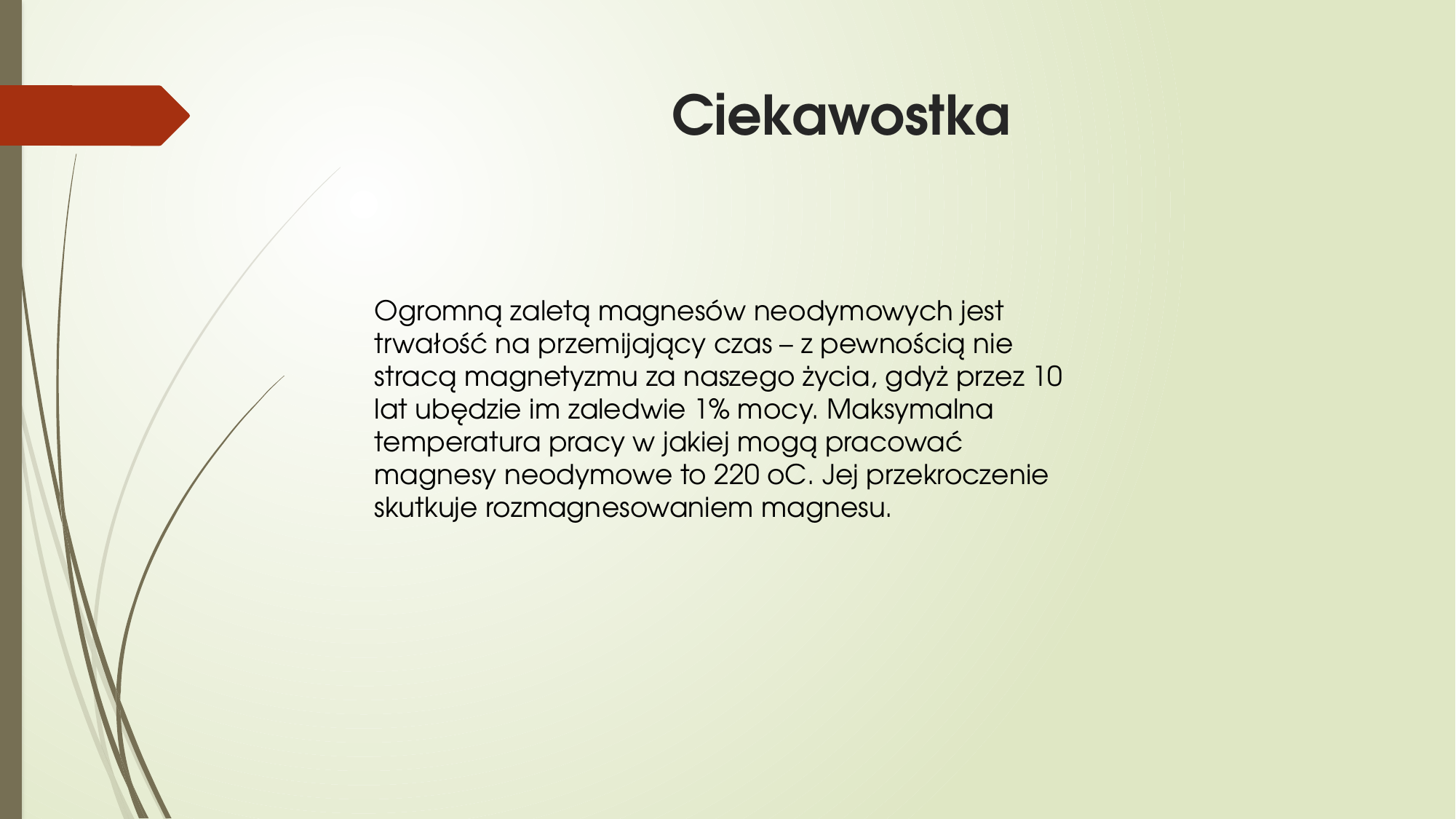

# Ciekawostka

Ogromną zaletą magnesów neodymowych jest trwałość na przemijający czas – z pewnością nie stracą magnetyzmu za naszego życia, gdyż przez 10 lat ubędzie im zaledwie 1% mocy. Maksymalna temperatura pracy w jakiej mogą pracować magnesy neodymowe to 220 oC. Jej przekroczenie skutkuje rozmagnesowaniem magnesu.